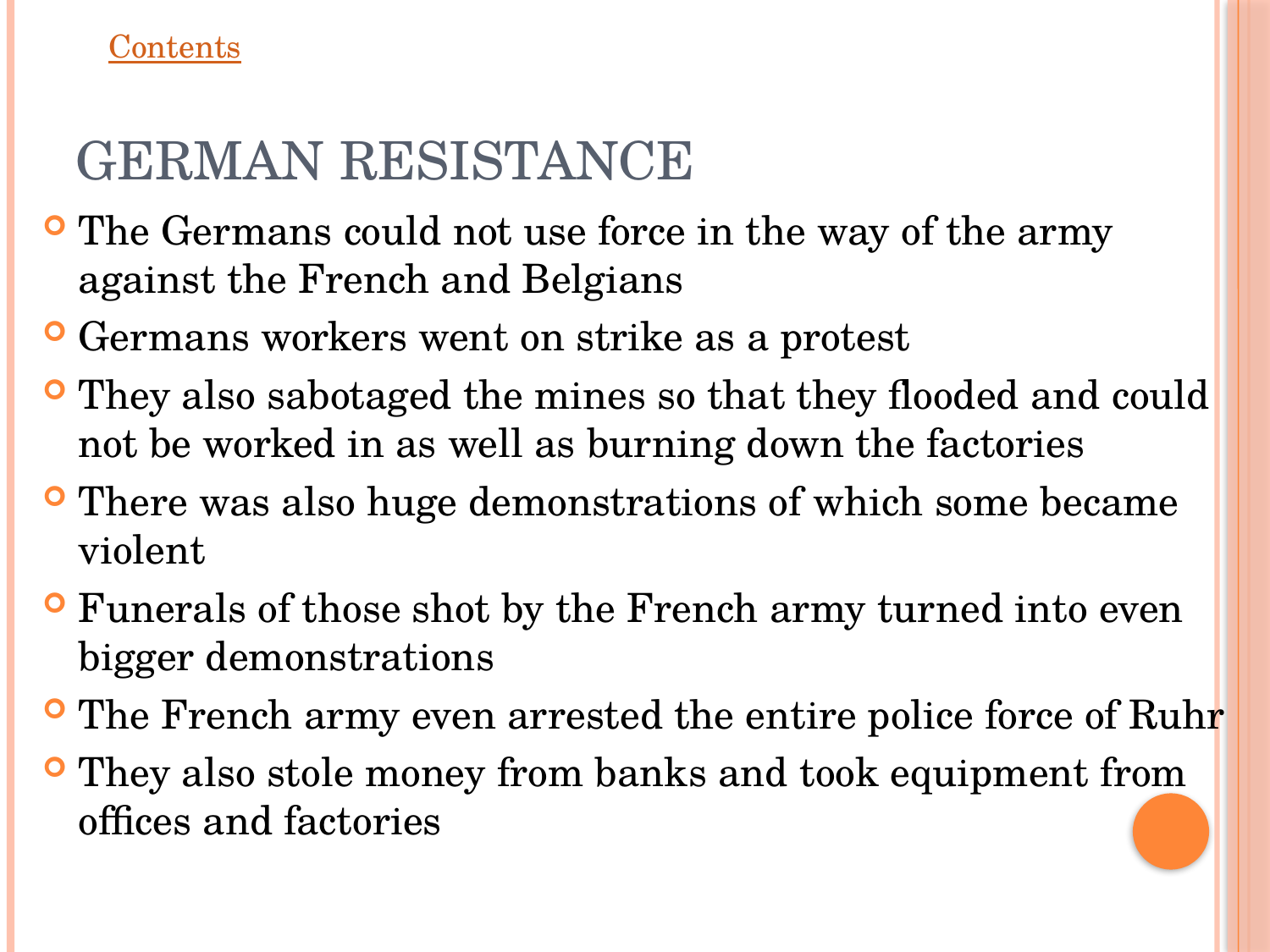

# German Resistance
The Germans could not use force in the way of the army against the French and Belgians
Germans workers went on strike as a protest
They also sabotaged the mines so that they flooded and could not be worked in as well as burning down the factories
There was also huge demonstrations of which some became violent
Funerals of those shot by the French army turned into even bigger demonstrations
The French army even arrested the entire police force of Ruhr
They also stole money from banks and took equipment from offices and factories